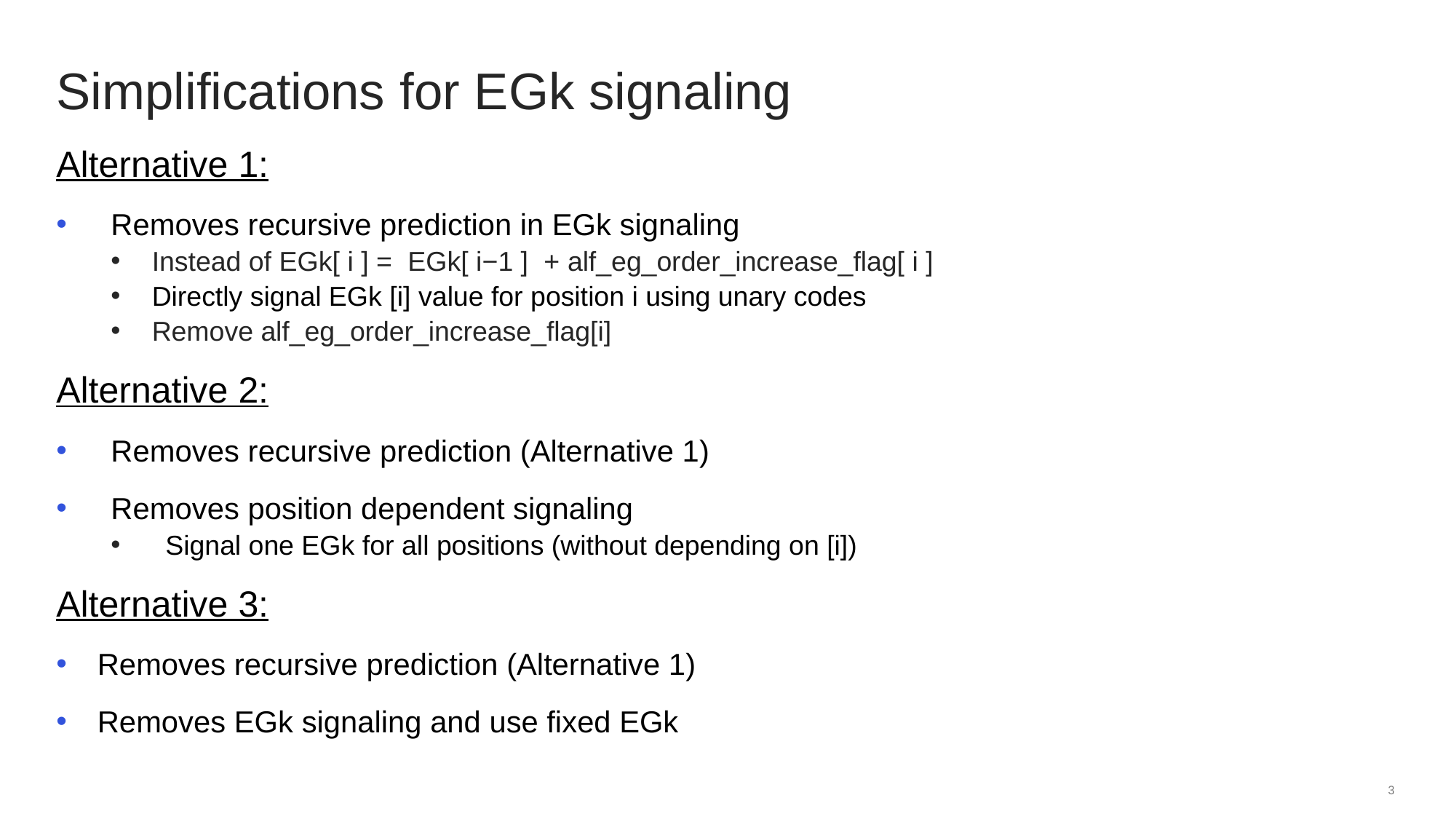

# Simplifications for EGk signaling
Alternative 1:
Removes recursive prediction in EGk signaling
Instead of EGk[ i ] =  EGk[ i−1 ]  + alf_eg_order_increase_flag[ i ]
Directly signal EGk [i] value for position i using unary codes
Remove alf_eg_order_increase_flag[i]
Alternative 2:
Removes recursive prediction (Alternative 1)
Removes position dependent signaling
Signal one EGk for all positions (without depending on [i])
Alternative 3:
Removes recursive prediction (Alternative 1)
Removes EGk signaling and use fixed EGk